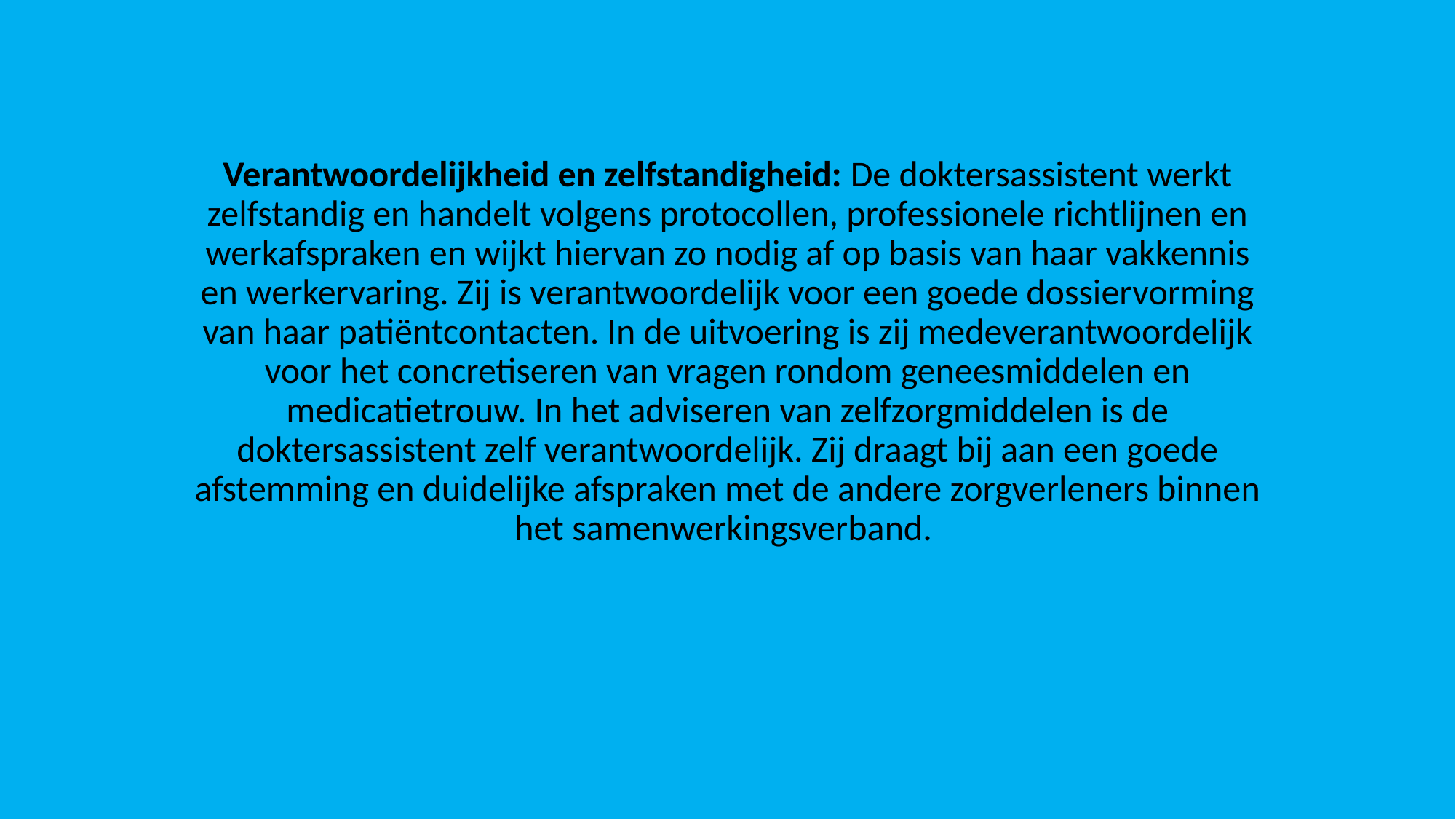

#
Verantwoordelijkheid en zelfstandigheid: De doktersassistent werkt zelfstandig en handelt volgens protocollen, professionele richtlijnen en werkafspraken en wijkt hiervan zo nodig af op basis van haar vakkennis en werkervaring. Zij is verantwoordelijk voor een goede dossiervorming van haar patiëntcontacten. In de uitvoering is zij medeverantwoordelijk voor het concretiseren van vragen rondom geneesmiddelen en medicatietrouw. In het adviseren van zelfzorgmiddelen is de doktersassistent zelf verantwoordelijk. Zij draagt bij aan een goede afstemming en duidelijke afspraken met de andere zorgverleners binnen het samenwerkingsverband.